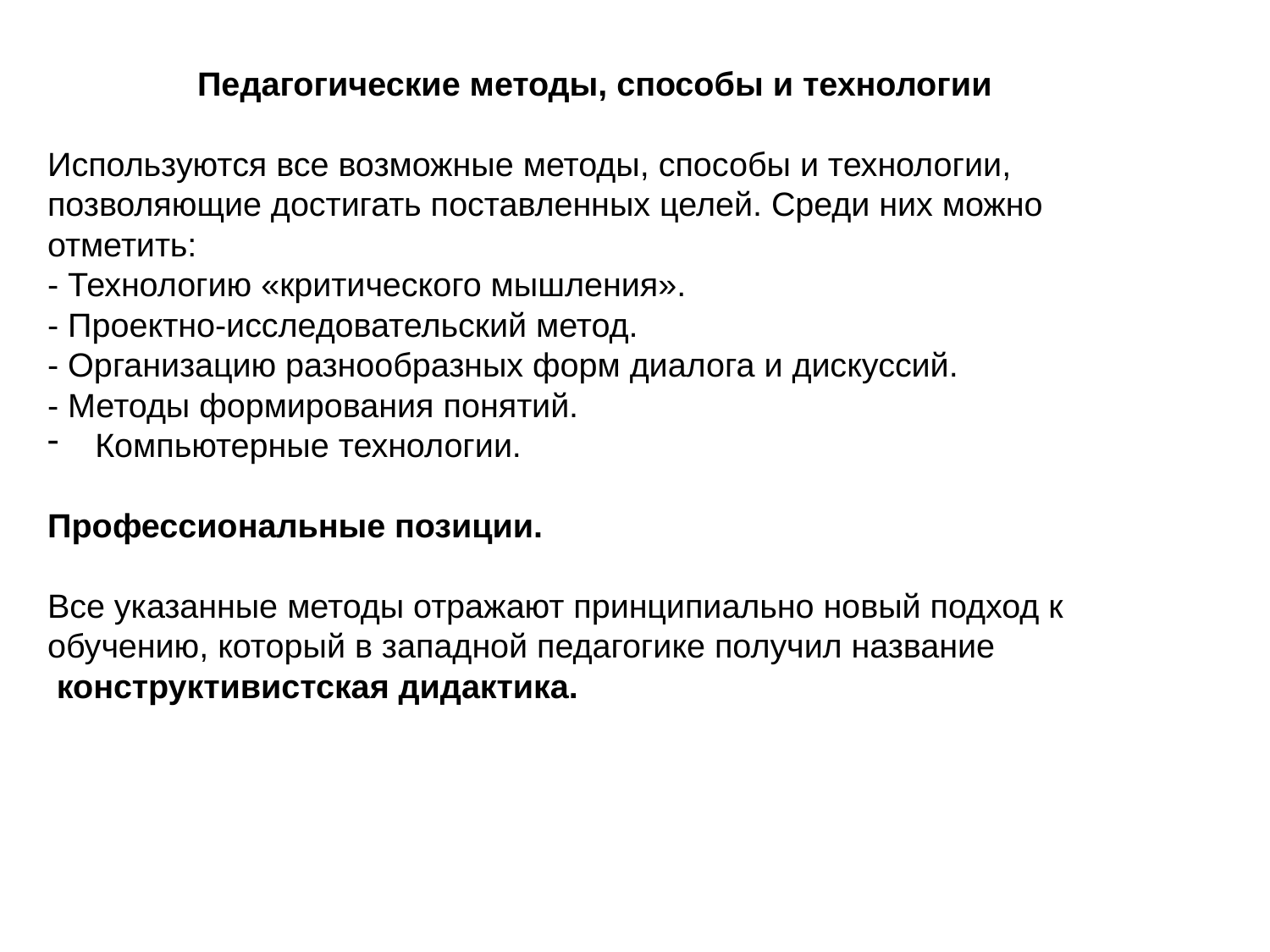

Педагогические методы, способы и технологии

Используются все возможные методы, способы и технологии, позволяющие достигать поставленных целей. Среди них можно отметить:
- Технологию «критического мышления».
- Проектно-исследовательский метод.
- Организацию разнообразных форм диалога и дискуссий.
- Методы формирования понятий.
Компьютерные технологии.

Профессиональные позиции.

Все указанные методы отражают принципиально новый подход к обучению, который в западной педагогике получил название  конструктивистская дидактика.